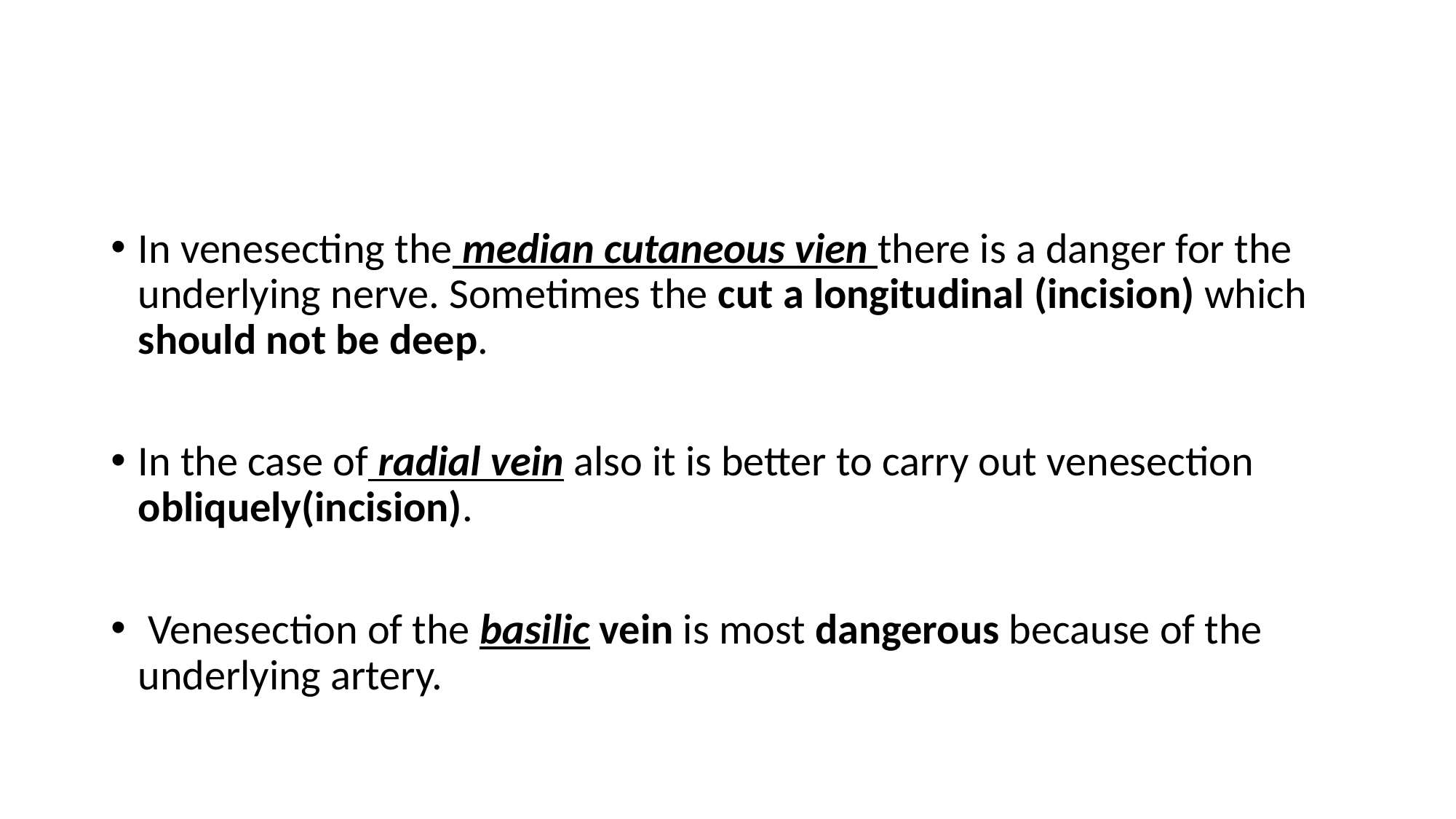

In venesecting the median cutaneous vien there is a danger for the underlying nerve. Sometimes the cut a longitudinal (incision) which should not be deep.

In the case of radial vein also it is better to carry out venesection obliquely(incision).

 Venesection of the basilic vein is most dangerous because of the underlying artery.